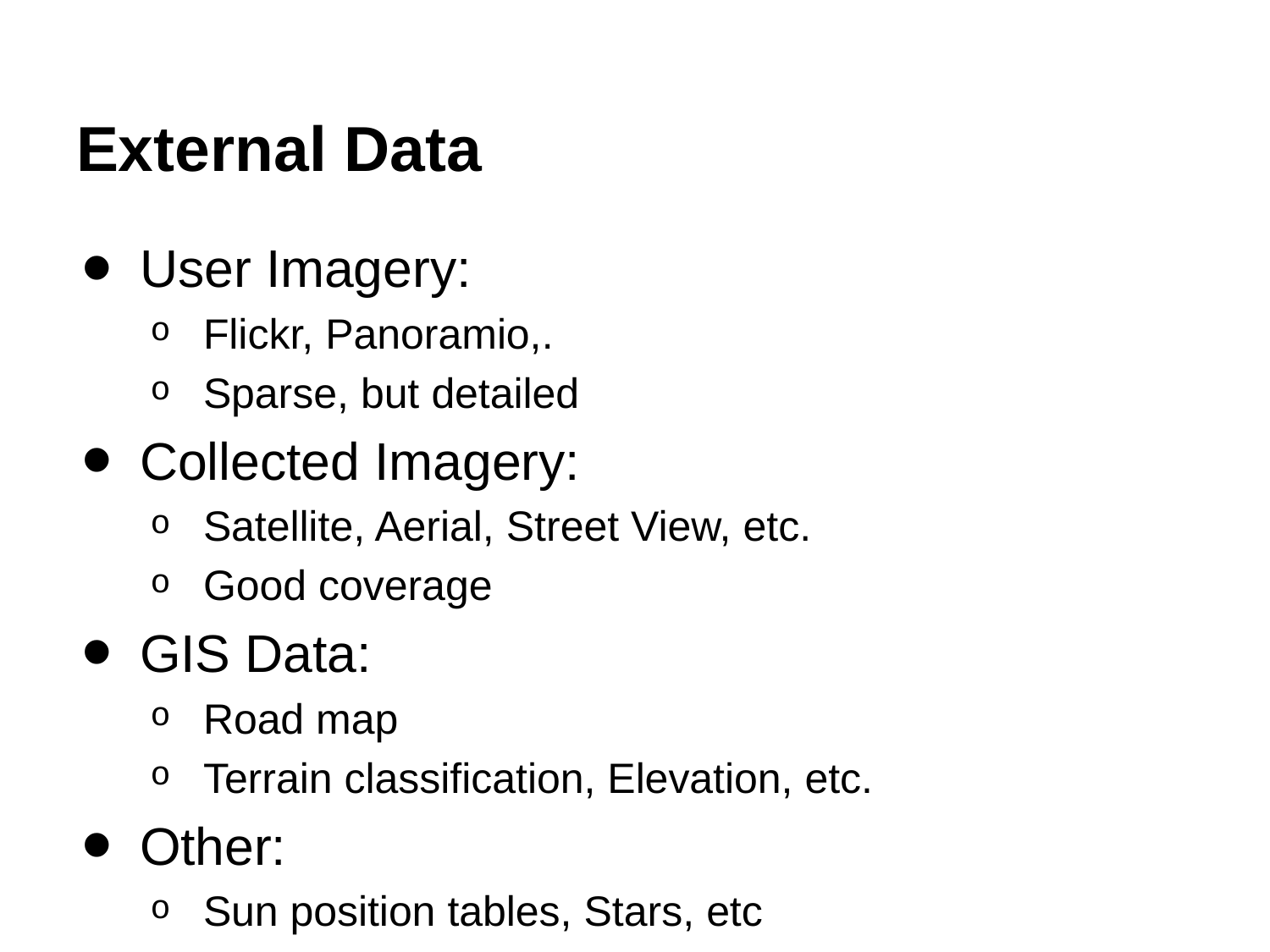

# External Data
User Imagery:
Flickr, Panoramio,.
Sparse, but detailed
Collected Imagery:
Satellite, Aerial, Street View, etc.
Good coverage
GIS Data:
Road map
Terrain classification, Elevation, etc.
Other:
Sun position tables, Stars, etc